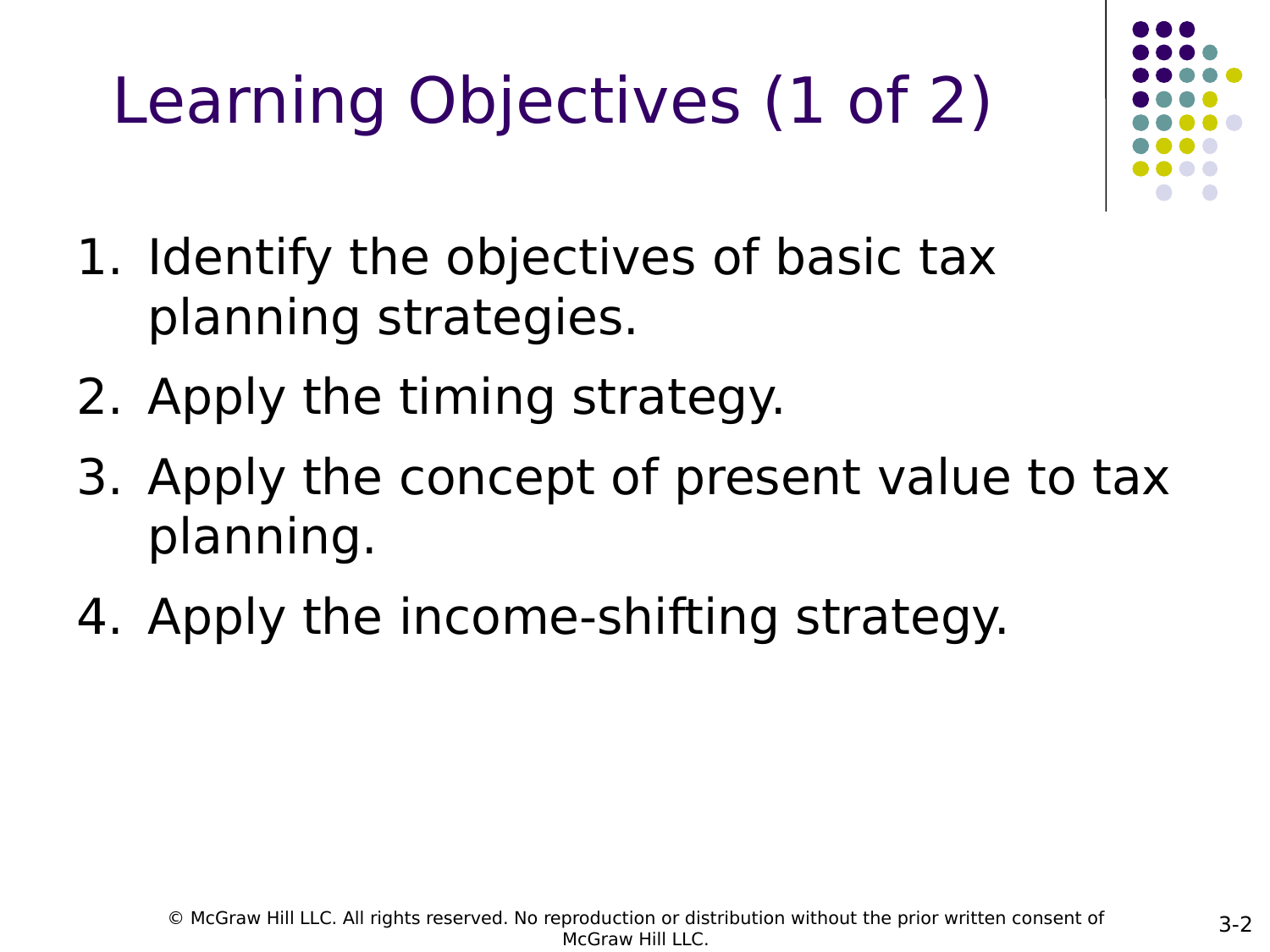

# Learning Objectives (1 of 2)
Identify the objectives of basic tax planning strategies.
Apply the timing strategy.
Apply the concept of present value to tax planning.
Apply the income-shifting strategy.
3-2